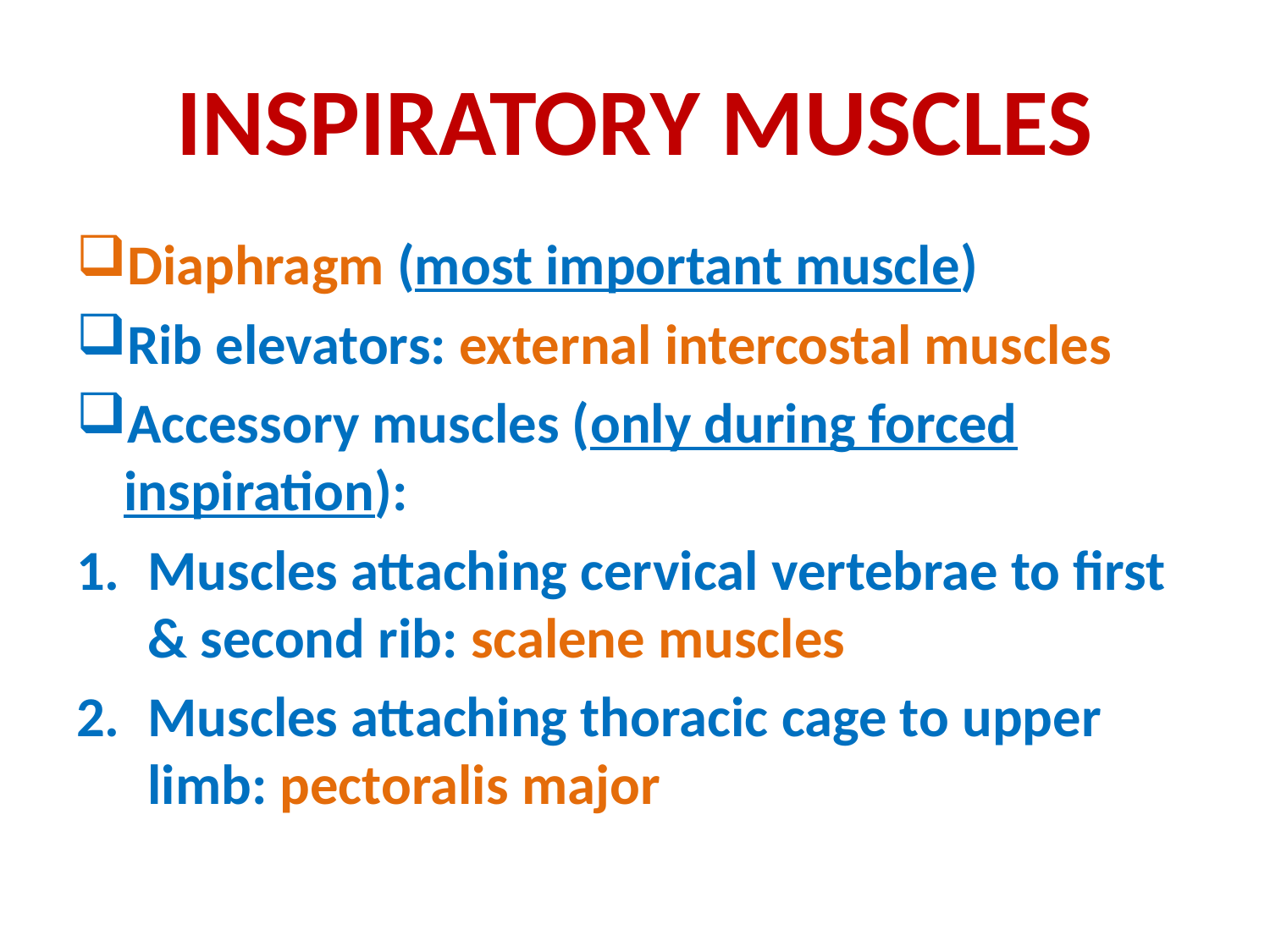

# INSPIRATORY MUSCLES
Diaphragm (most important muscle)
Rib elevators: external intercostal muscles
Accessory muscles (only during forced inspiration):
Muscles attaching cervical vertebrae to first & second rib: scalene muscles
Muscles attaching thoracic cage to upper limb: pectoralis major